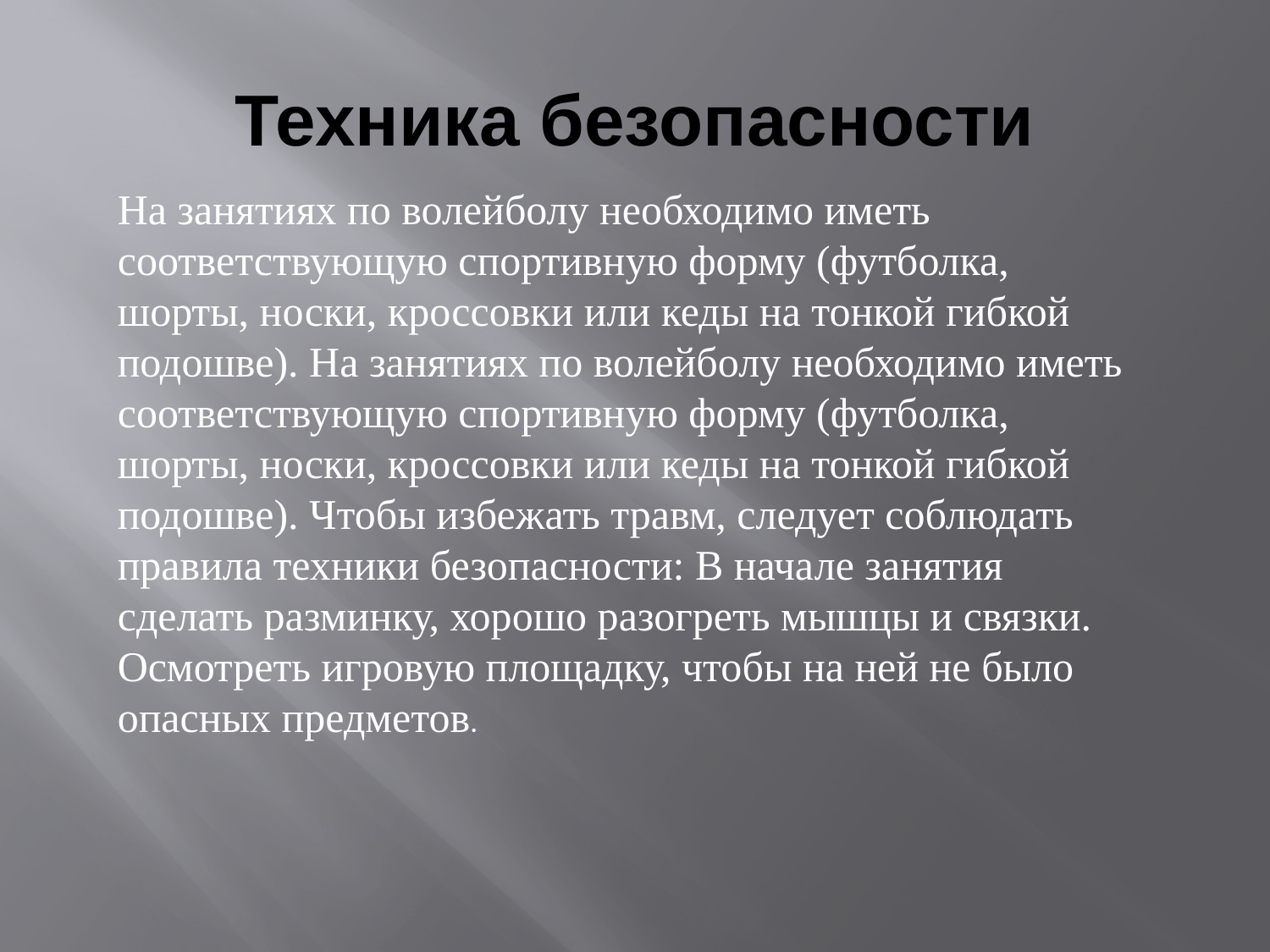

# Техника безопасности
На занятиях по волейболу необходимо иметь соответствующую спортивную форму (футболка, шорты, носки, кроссовки или кеды на тонкой гибкой подошве). На занятиях по волейболу необходимо иметь соответствующую спортивную форму (футболка, шорты, носки, кроссовки или кеды на тонкой гибкой подошве). Чтобы избежать травм, следует соблюдать правила техники безопасности: В начале занятия сделать разминку, хорошо разогреть мышцы и связки. Осмотреть игровую площадку, чтобы на ней не было опасных предметов.